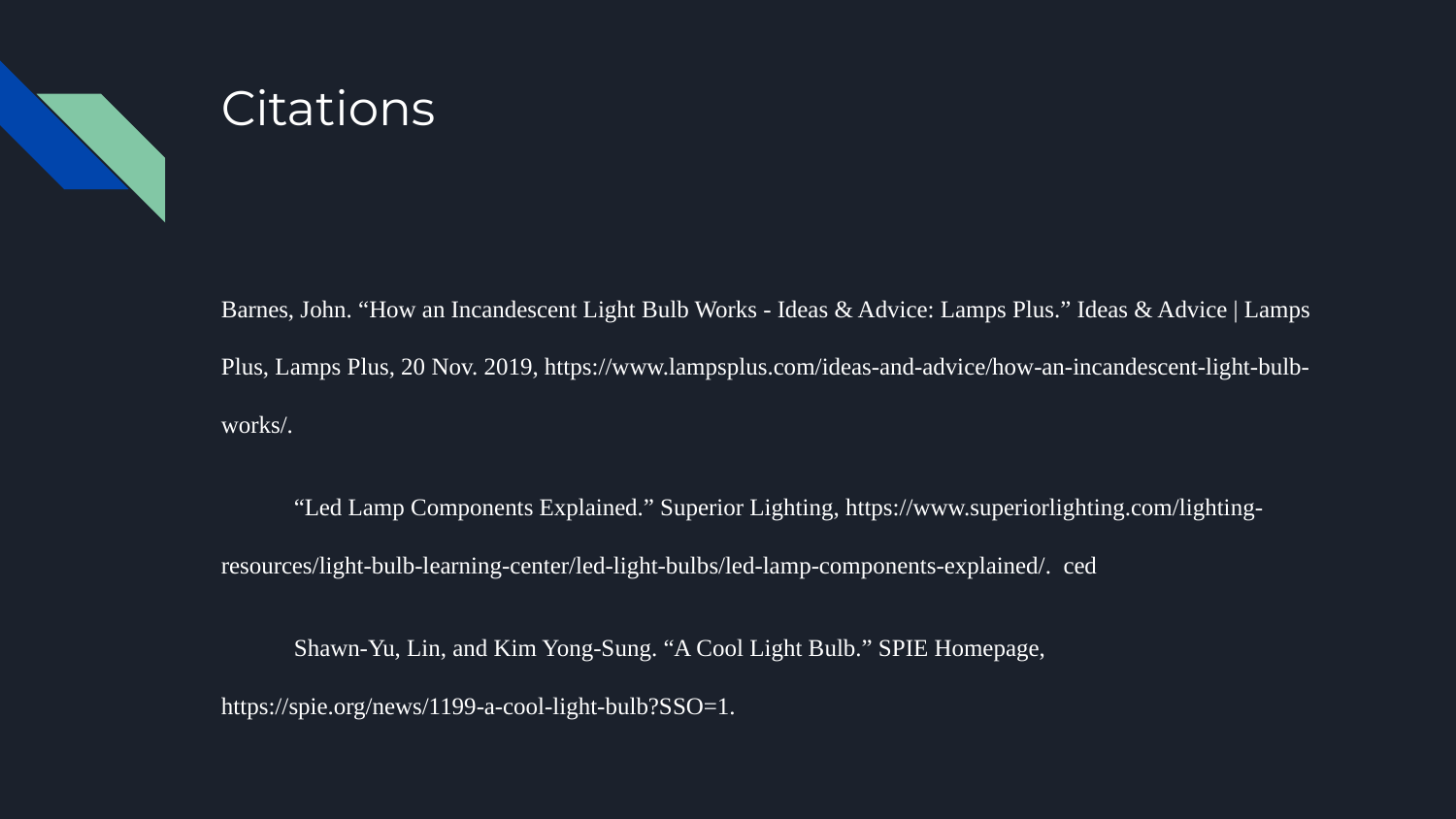

# Citations
Barnes, John. “How an Incandescent Light Bulb Works - Ideas & Advice: Lamps Plus.” Ideas & Advice | Lamps Plus, Lamps Plus, 20 Nov. 2019, https://www.lampsplus.com/ideas-and-advice/how-an-incandescent-light-bulb-works/.
“Led Lamp Components Explained.” Superior Lighting, https://www.superiorlighting.com/lighting-resources/light-bulb-learning-center/led-light-bulbs/led-lamp-components-explained/.  ced
Shawn-Yu, Lin, and Kim Yong-Sung. “A Cool Light Bulb.” SPIE Homepage, https://spie.org/news/1199-a-cool-light-bulb?SSO=1.